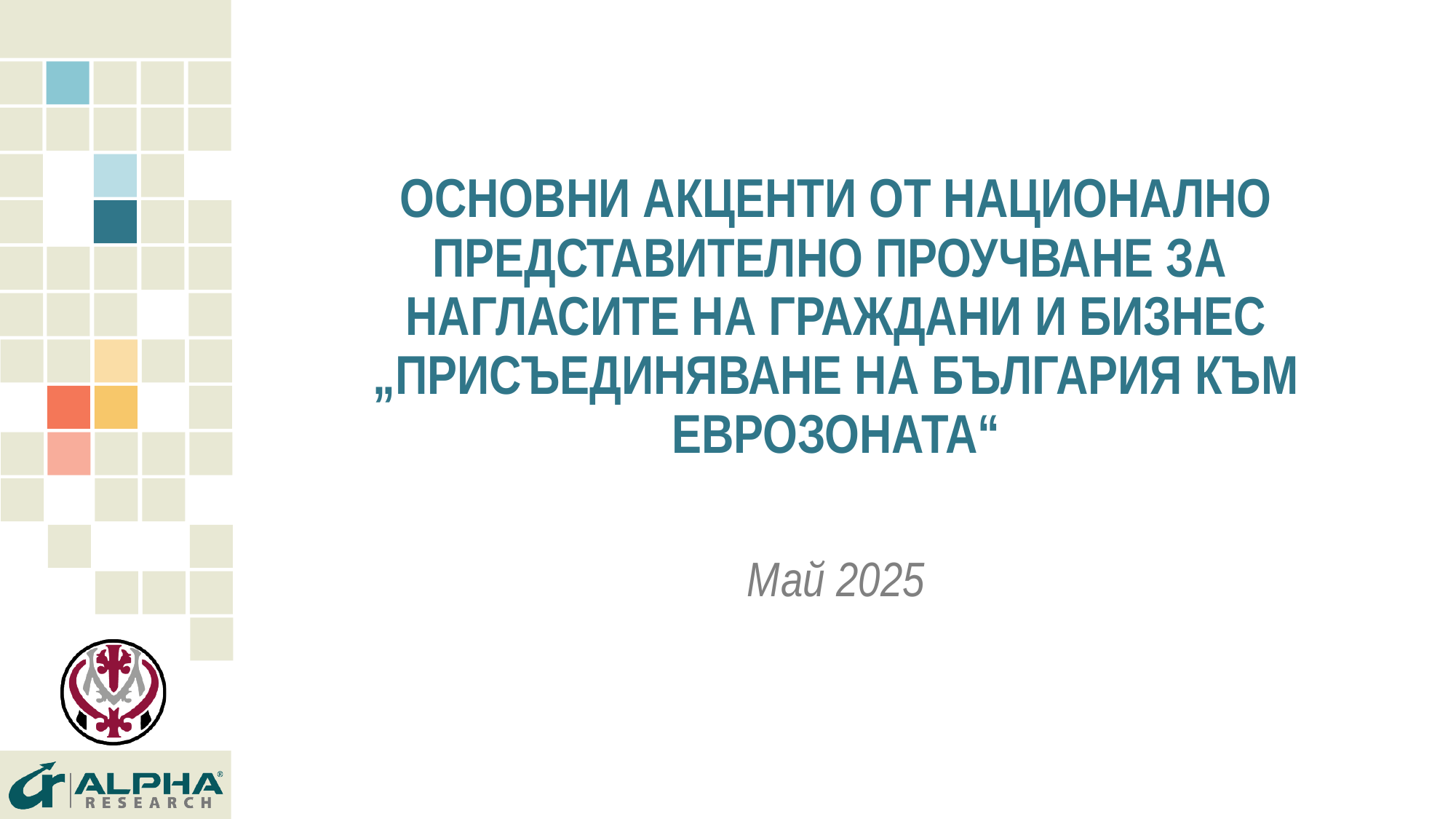

# ОСНОВНИ АКЦЕНТИ ОТ НАЦИОНАЛНО ПРЕДСТАВИТЕЛНО ПРОУЧВАНЕ ЗА  НАГЛАСИТЕ НА ГРАЖДАНИ И БИЗНЕС „ПРИСЪЕДИНЯВАНЕ НА БЪЛГАРИЯ КЪМ ЕВРОЗОНАТА“
Май 2025